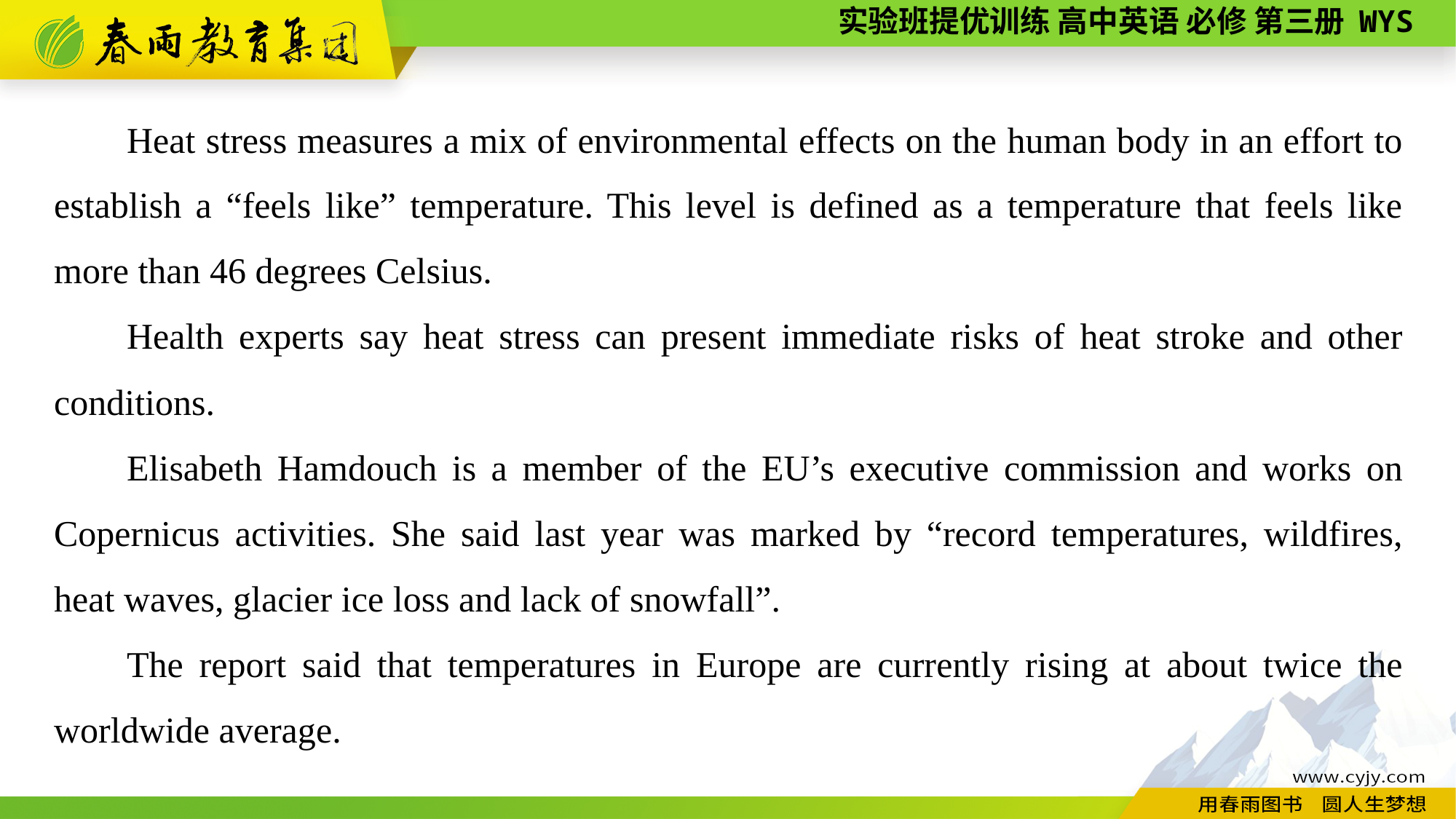

Heat stress measures a mix of environmental effects on the human body in an effort to establish a “feels like” temperature. This level is defined as a temperature that feels like more than 46 degrees Celsius.
Health experts say heat stress can present immediate risks of heat stroke and other conditions.
Elisabeth Hamdouch is a member of the EU’s executive commission and works on Copernicus activities. She said last year was marked by “record temperatures, wildfires, heat waves, glacier ice loss and lack of snowfall”.
The report said that temperatures in Europe are currently rising at about twice the worldwide average.